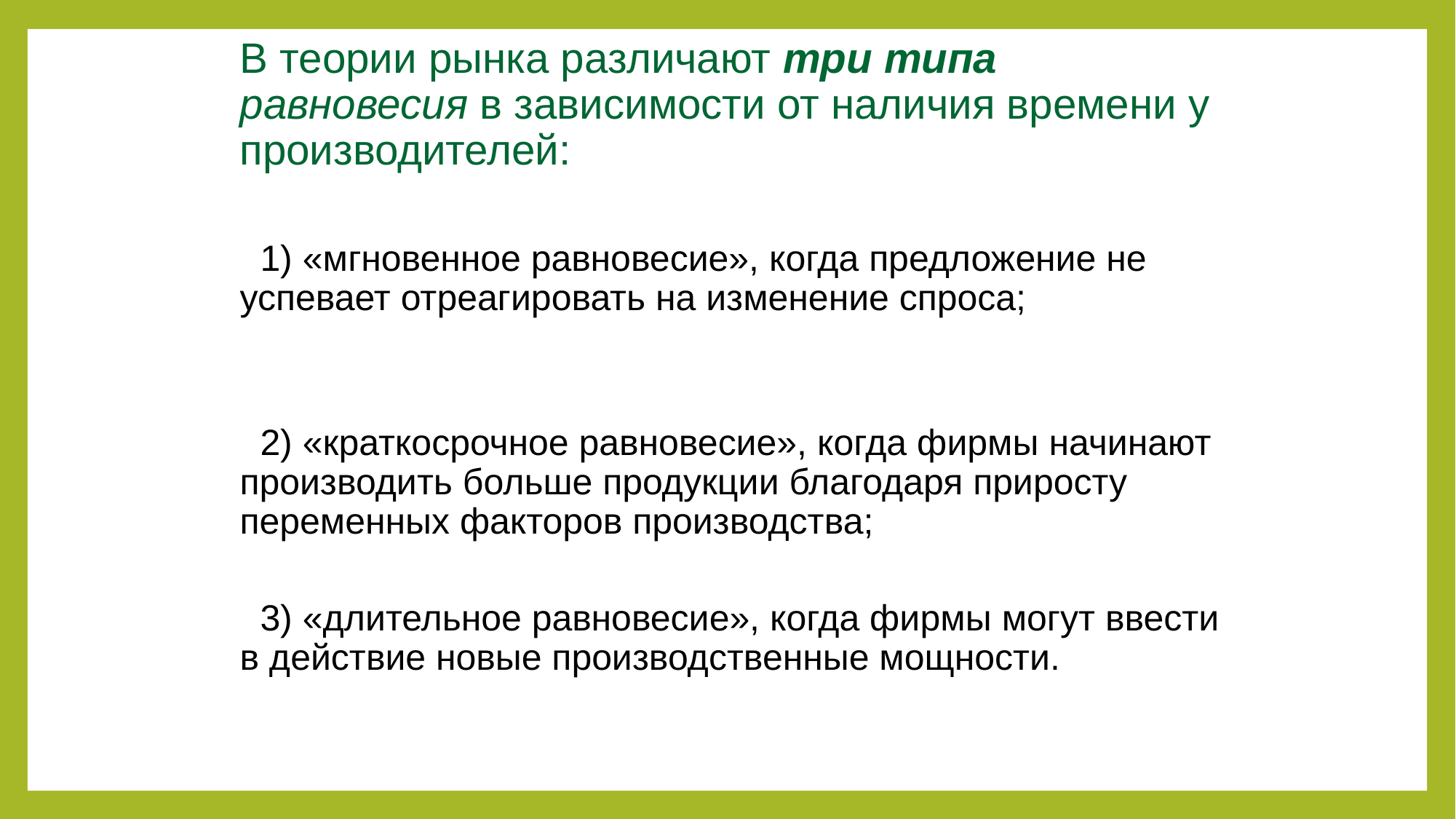

В теории рынка различают три типа равновесия в зависимости от наличия времени у производителей:

  1) «мгновенное равновесие», когда предложение не успевает отреагировать на изменение спроса;

  2) «краткосрочное равновесие», когда фирмы начинают производить больше продукции благодаря приросту переменных факторов производства;

  3) «длительное равновесие», когда фирмы могут ввести в действие новые производственные мощности.